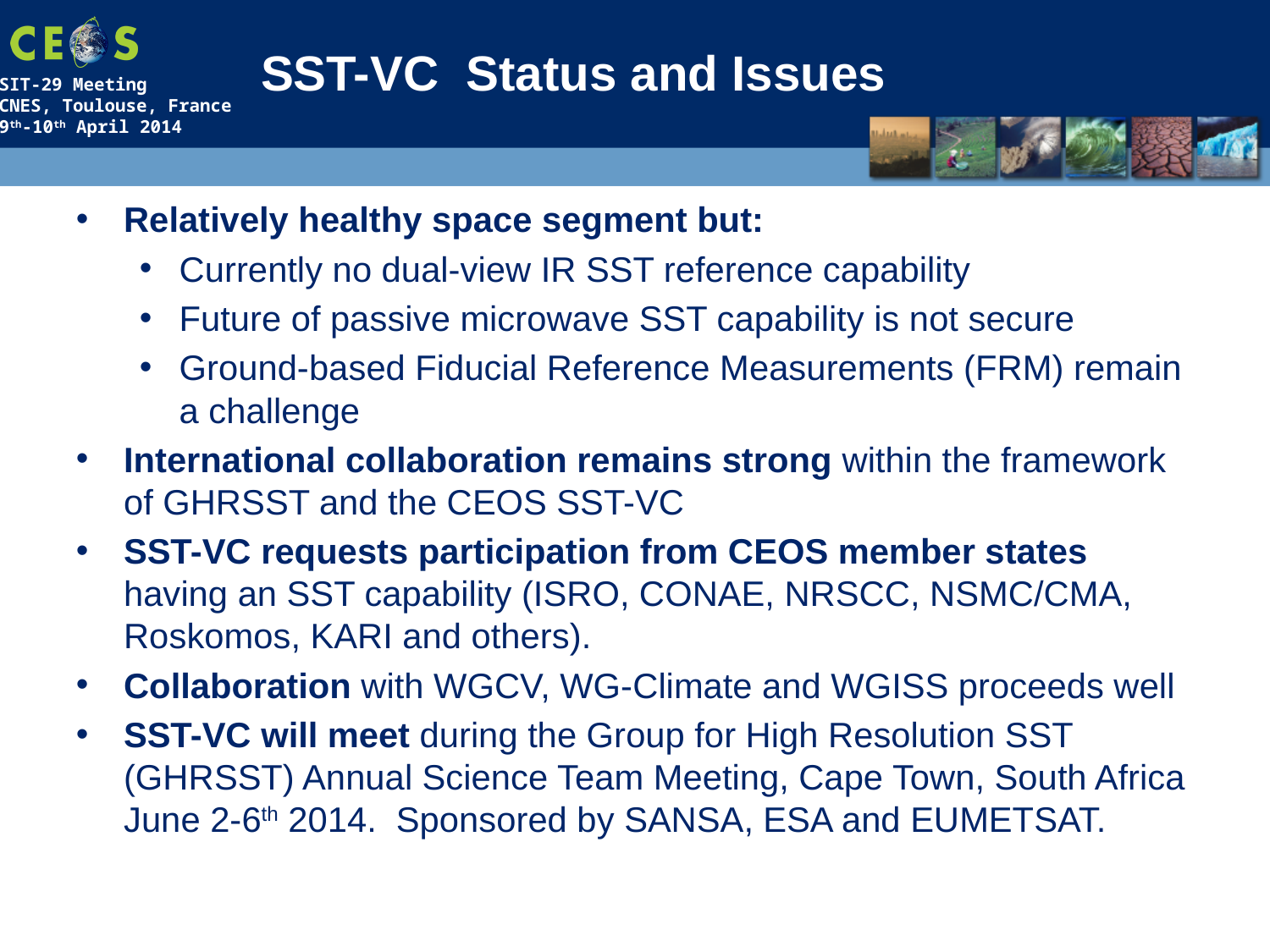

SST-VC  Status and Issues
Relatively healthy space segment but:
Currently no dual-view IR SST reference capability
Future of passive microwave SST capability is not secure
Ground-based Fiducial Reference Measurements (FRM) remain a challenge
International collaboration remains strong within the framework of GHRSST and the CEOS SST-VC
SST-VC requests participation from CEOS member states having an SST capability (ISRO, CONAE, NRSCC, NSMC/CMA, Roskomos, KARI and others).
Collaboration with WGCV, WG-Climate and WGISS proceeds well
SST-VC will meet during the Group for High Resolution SST (GHRSST) Annual Science Team Meeting, Cape Town, South Africa June 2-6th 2014.  Sponsored by SANSA, ESA and EUMETSAT.